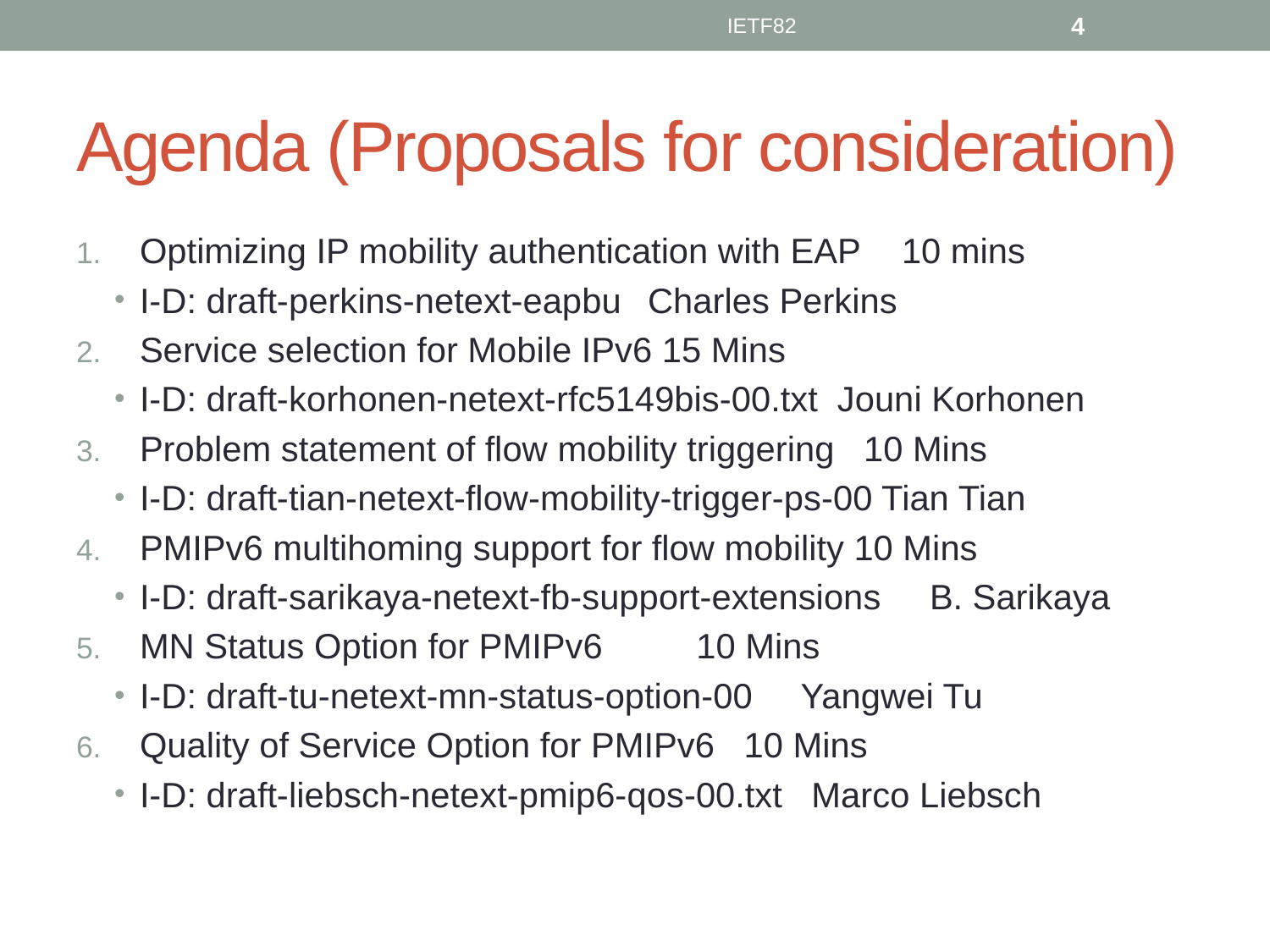

IETF82
4
# Agenda (Proposals for consideration)
Optimizing IP mobility authentication with EAP	10 mins
I-D: draft-perkins-netext-eapbu	Charles Perkins
Service selection for Mobile IPv6 15 Mins
I-D: draft-korhonen-netext-rfc5149bis-00.txt  Jouni Korhonen
Problem statement of flow mobility triggering   10 Mins
I-D: draft-tian-netext-flow-mobility-trigger-ps-00 Tian Tian
PMIPv6 multihoming support for flow mobility 10 Mins
I-D: draft-sarikaya-netext-fb-support-extensions     B. Sarikaya
MN Status Option for PMIPv6 	     10 Mins
I-D: draft-tu-netext-mn-status-option-00     Yangwei Tu
Quality of Service Option for PMIPv6   10 Mins
I-D: draft-liebsch-netext-pmip6-qos-00.txt   Marco Liebsch